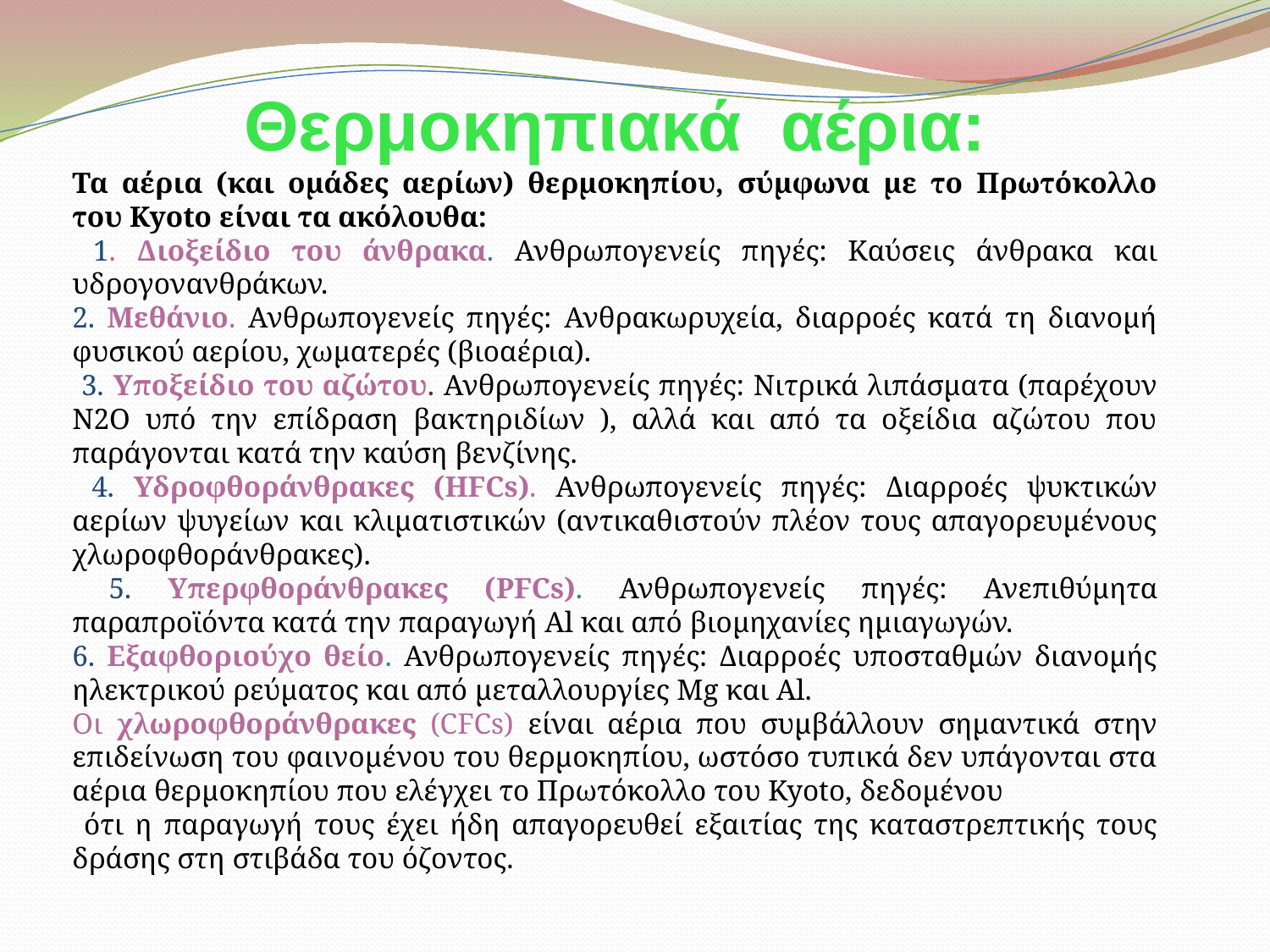

Θερμοκηπιακά  αέρια:
Τα αέρια (και ομάδες αερίων) θερμοκηπίου, σύμφωνα με το Πρωτόκολλο του Kyoto είναι τα ακόλουθα:
 1. Διοξείδιο του άνθρακα. Ανθρωπογενείς πηγές: Καύσεις άνθρακα και υδρογονανθράκων.
2. Μεθάνιο. Ανθρωπογενείς πηγές: Ανθρακωρυχεία, διαρροές κατά τη διανομή φυσικού αερίου, χωματερές (βιοαέρια).
 3. Υποξείδιο του αζώτου. Ανθρωπογενείς πηγές: Νιτρικά λιπάσματα (παρέχουν N2O υπό την επίδραση βακτηριδίων ), αλλά και από τα οξείδια αζώτου που παράγονται κατά την καύση βενζίνης.
 4. Υδροφθοράνθρακες (HFCs). Ανθρωπογενείς πηγές: Διαρροές ψυκτικών αερίων ψυγείων και κλιματιστικών (αντικαθιστούν πλέον τους απαγορευμένους χλωροφθοράνθρακες).
 5. Υπερφθοράνθρακες (PFCs). Ανθρωπογενείς πηγές: Ανεπιθύμητα παραπροϊόντα κατά την παραγωγή Al και από βιομηχανίες ημιαγωγών.
6. Εξαφθοριούχο θείο. Ανθρωπογενείς πηγές: Διαρροές υποσταθμών διανομής ηλεκτρικού ρεύματος και από μεταλλουργίες Mg και Al.
Οι χλωροφθοράνθρακες (CFCs) είναι αέρια που συμβάλλουν σημαντικά στην επιδείνωση του φαινομένου του θερμοκηπίου, ωστόσο τυπικά δεν υπάγονται στα αέρια θερμοκηπίου που ελέγχει το Πρωτόκολλο του Kyoto, δεδομένου
 ότι η παραγωγή τους έχει ήδη απαγορευθεί εξαιτίας της καταστρεπτικής τους δράσης στη στιβάδα του όζοντος.